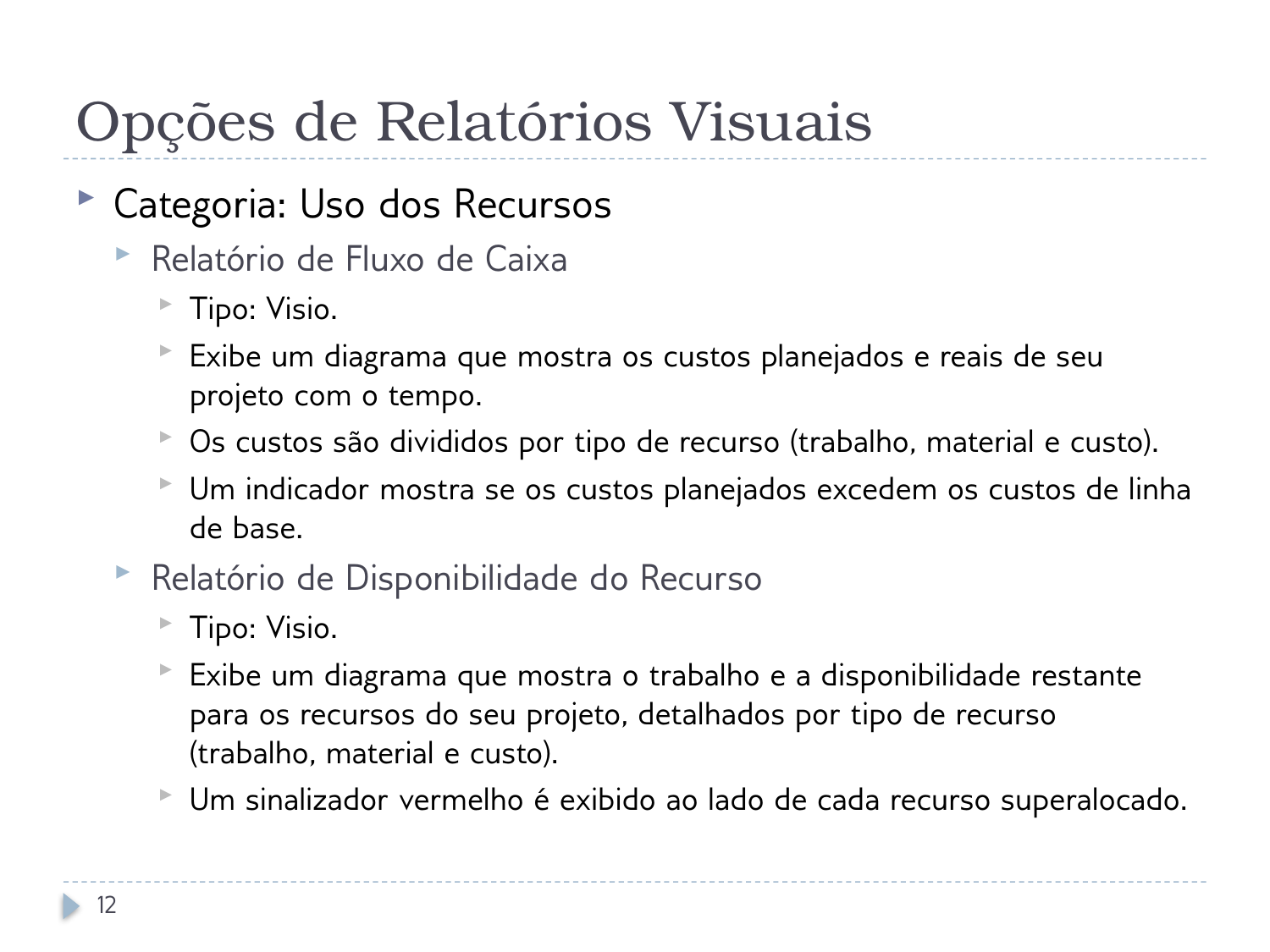

# Opções de Relatórios Visuais
Categoria: Uso dos Recursos
Relatório de Fluxo de Caixa
Tipo: Visio.
Exibe um diagrama que mostra os custos planejados e reais de seu projeto com o tempo.
Os custos são divididos por tipo de recurso (trabalho, material e custo).
Um indicador mostra se os custos planejados excedem os custos de linha de base.
Relatório de Disponibilidade do Recurso
Tipo: Visio.
Exibe um diagrama que mostra o trabalho e a disponibilidade restante para os recursos do seu projeto, detalhados por tipo de recurso (trabalho, material e custo).
Um sinalizador vermelho é exibido ao lado de cada recurso superalocado.

12